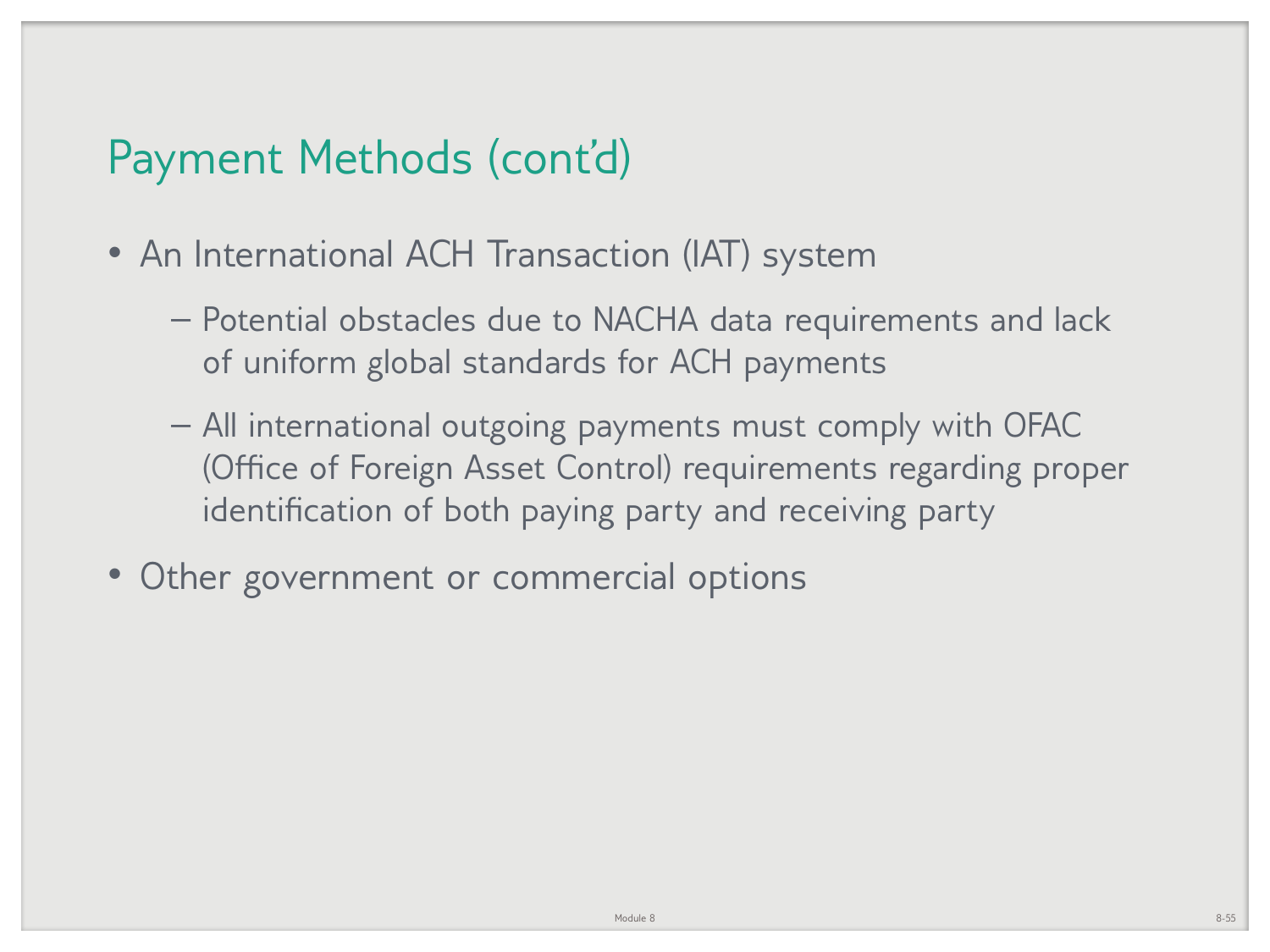

# Payment Methods (cont’d)
An International ACH Transaction (IAT) system
Potential obstacles due to NACHA data requirements and lack of uniform global standards for ACH payments
All international outgoing payments must comply with OFAC (Office of Foreign Asset Control) requirements regarding proper identification of both paying party and receiving party
Other government or commercial options
Module 8
8-55